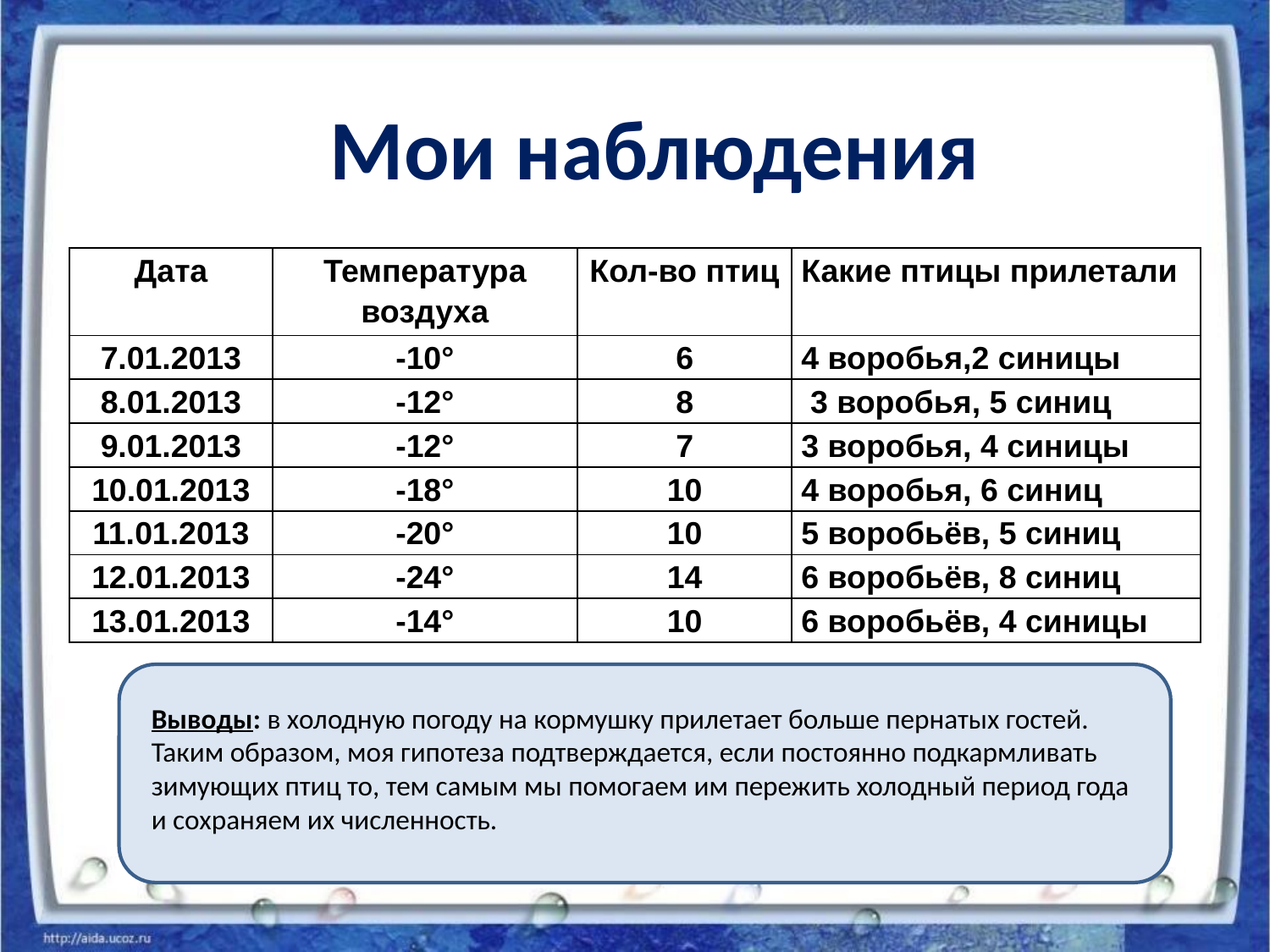

Мои наблюдения
| Дата | Температура воздуха | Кол-во птиц | Какие птицы прилетали |
| --- | --- | --- | --- |
| 7.01.2013 | -10° | 6 | 4 воробья,2 синицы |
| 8.01.2013 | -12° | 8 | 3 воробья, 5 синиц |
| 9.01.2013 | -12° | 7 | 3 воробья, 4 синицы |
| 10.01.2013 | -18° | 10 | 4 воробья, 6 синиц |
| 11.01.2013 | -20° | 10 | 5 воробьёв, 5 синиц |
| 12.01.2013 | -24° | 14 | 6 воробьёв, 8 синиц |
| 13.01.2013 | -14° | 10 | 6 воробьёв, 4 синицы |

Выводы: в холодную погоду на кормушку прилетает больше пернатых гостей. Таким образом, моя гипотеза подтверждается, если постоянно подкармливать зимующих птиц то, тем самым мы помогаем им пережить холодный период года и сохраняем их численность.